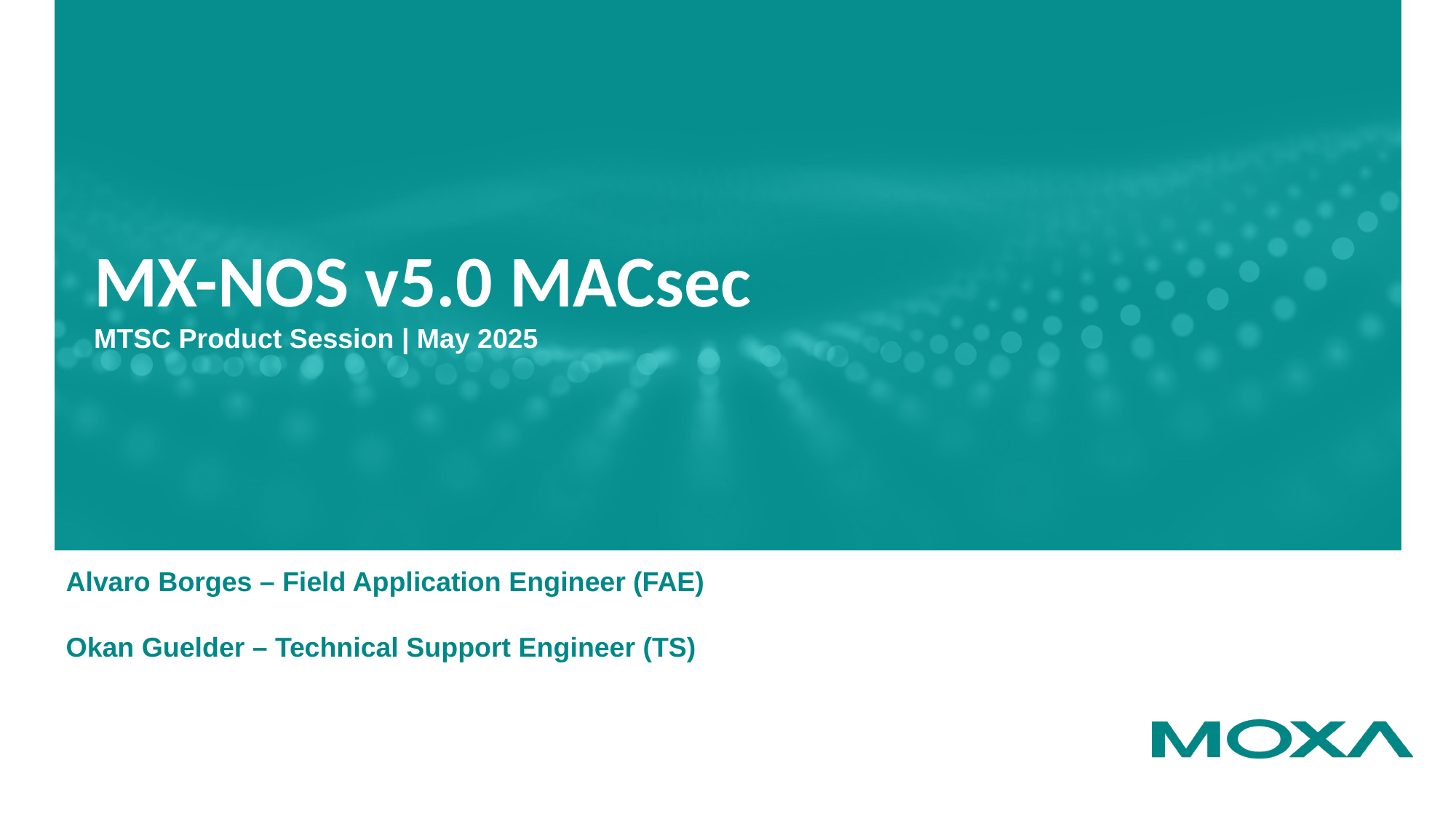

MX-NOS v5.0 MACsec
MTSC Product Session | May 2025
Alvaro Borges – Field Application Engineer (FAE)
Okan Guelder – Technical Support Engineer (TS)